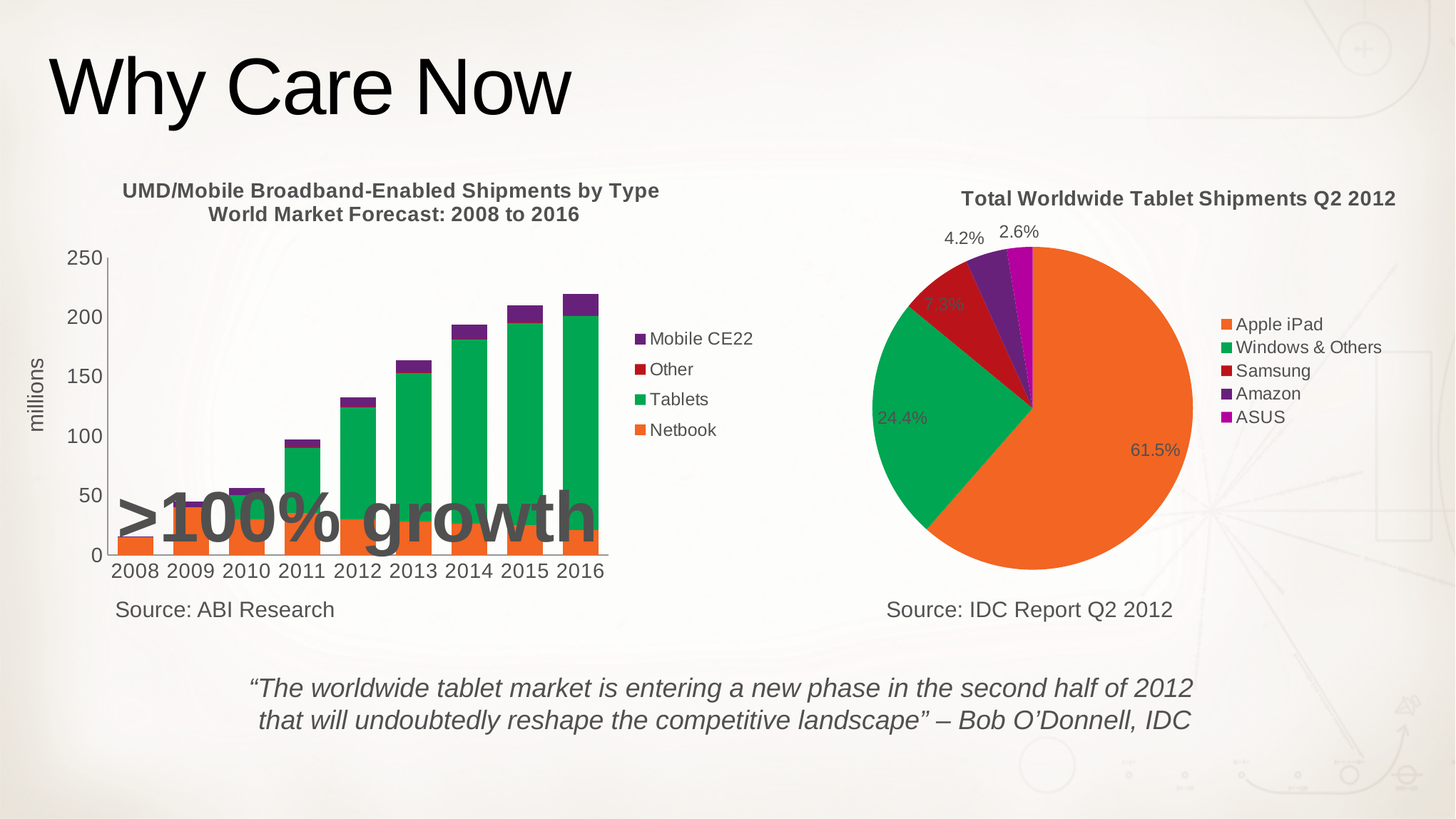

# Why Care Now

### Chart: UMD/Mobile Broadband-Enabled Shipments by Type World Market Forecast: 2008 to 2016

| Category | Netbook | Tablets | Other | Mobile CE22 |
|---|---|---|---|---|
| 2008 | 15.0 | 0.0 | 0.0 | 0.25 |
| 2009 | 40.0 | 0.0 | 0.0 | 5.0 |
| 2010 | 30.0 | 20.0 | 0.0 | 6.0 |
| 2011 | 35.0 | 55.0 | 1.0 | 6.0 |
| 2012 | 30.0 | 94.0 | 0.5 | 8.0 |
| 2013 | 28.0 | 125.0 | 0.5 | 10.0 |
| 2014 | 26.0 | 155.0 | 0.5 | 12.0 |
| 2015 | 25.0 | 170.0 | 0.5 | 14.0 |
| 2016 | 21.0 | 180.0 | 0.5 | 18.0 |

### Chart: Total Worldwide Tablet Shipments Q2 2012

| Category | Tablet Market Share Q1 2012 |
|---|---|
| Apple iPad | 0.615 |
| Windows & Others | 0.244 |
| Samsung | 0.073 |
| Amazon | 0.042 |
| ASUS | 0.026 |
millions
>100% growth
Source: IDC Report Q2 2012
Source: ABI Research
“The worldwide tablet market is entering a new phase in the second half of 2012
that will undoubtedly reshape the competitive landscape” – Bob O’Donnell, IDC